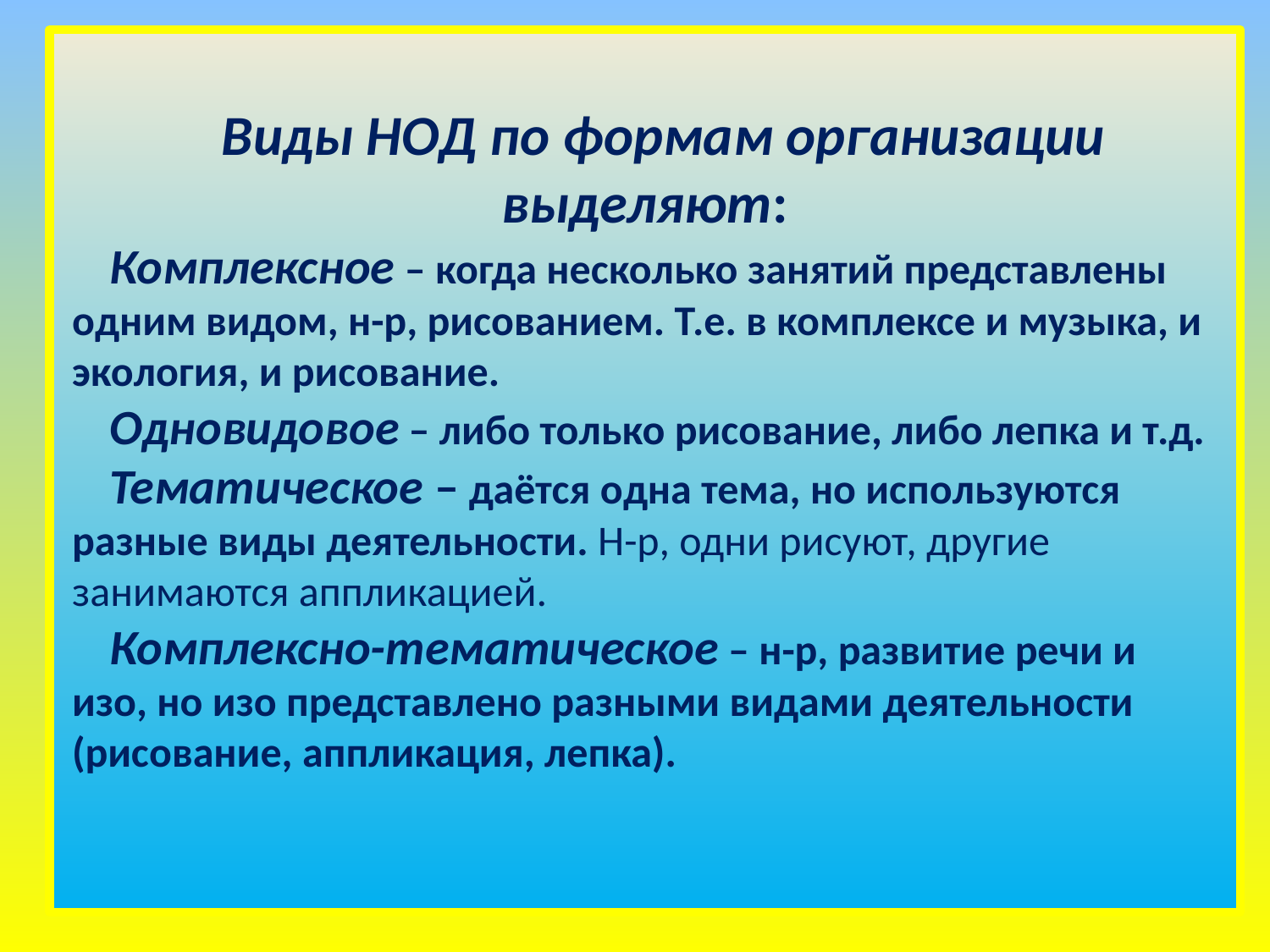

Виды НОД по формам организации выделяют:
Комплексное – когда несколько занятий представлены одним видом, н-р, рисованием. Т.е. в комплексе и музыка, и экология, и рисование.
Одновидовое – либо только рисование, либо лепка и т.д.
Тематическое – даётся одна тема, но используются разные виды деятельности. Н-р, одни рисуют, другие занимаются аппликацией.
Комплексно-тематическое – н-р, развитие речи и изо, но изо представлено разными видами деятельности (рисование, аппликация, лепка).
12